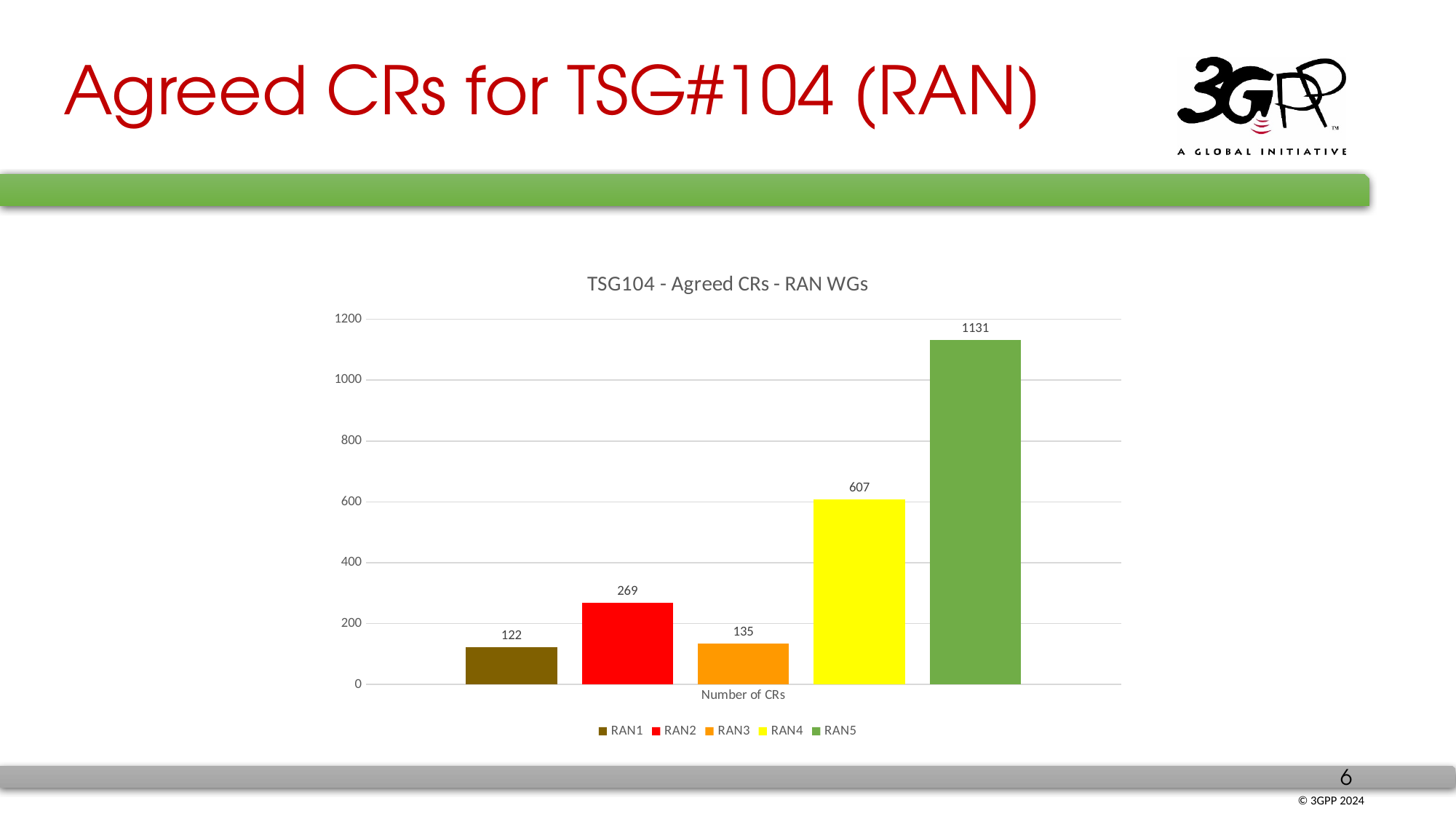

# Agreed CRs for TSG#104 (RAN)

### Chart: TSG104 - Agreed CRs - RAN WGs

| Category | RAN1 | RAN2 | RAN3 | RAN4 | RAN5 |
|---|---|---|---|---|---|
| Number of CRs | 122.0 | 269.0 | 135.0 | 607.0 | 1131.0 |